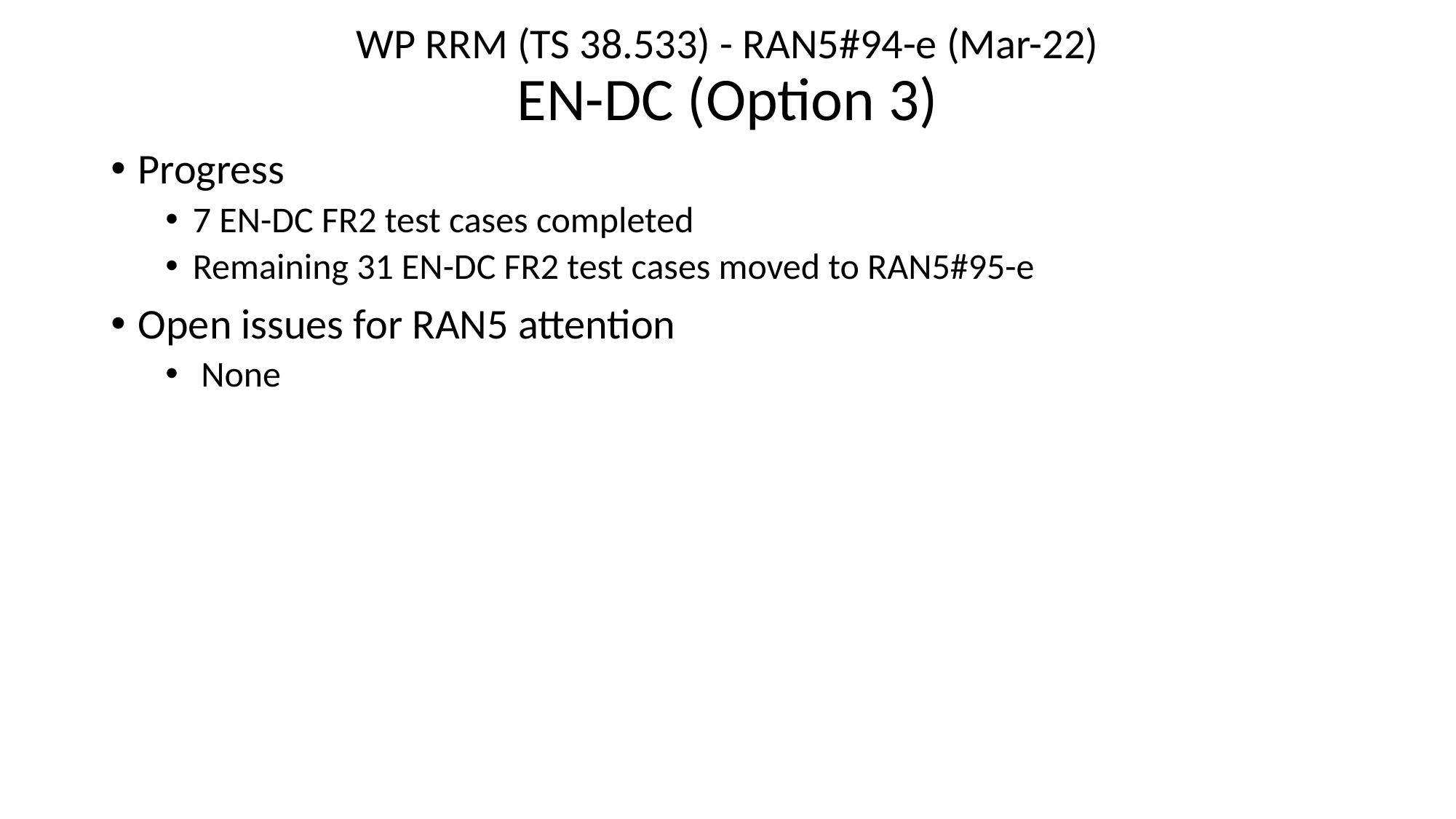

# WP RRM (TS 38.533) - RAN5#94-e (Mar-22) EN-DC (Option 3)
Progress
7 EN-DC FR2 test cases completed
Remaining 31 EN-DC FR2 test cases moved to RAN5#95-e
Open issues for RAN5 attention
 None